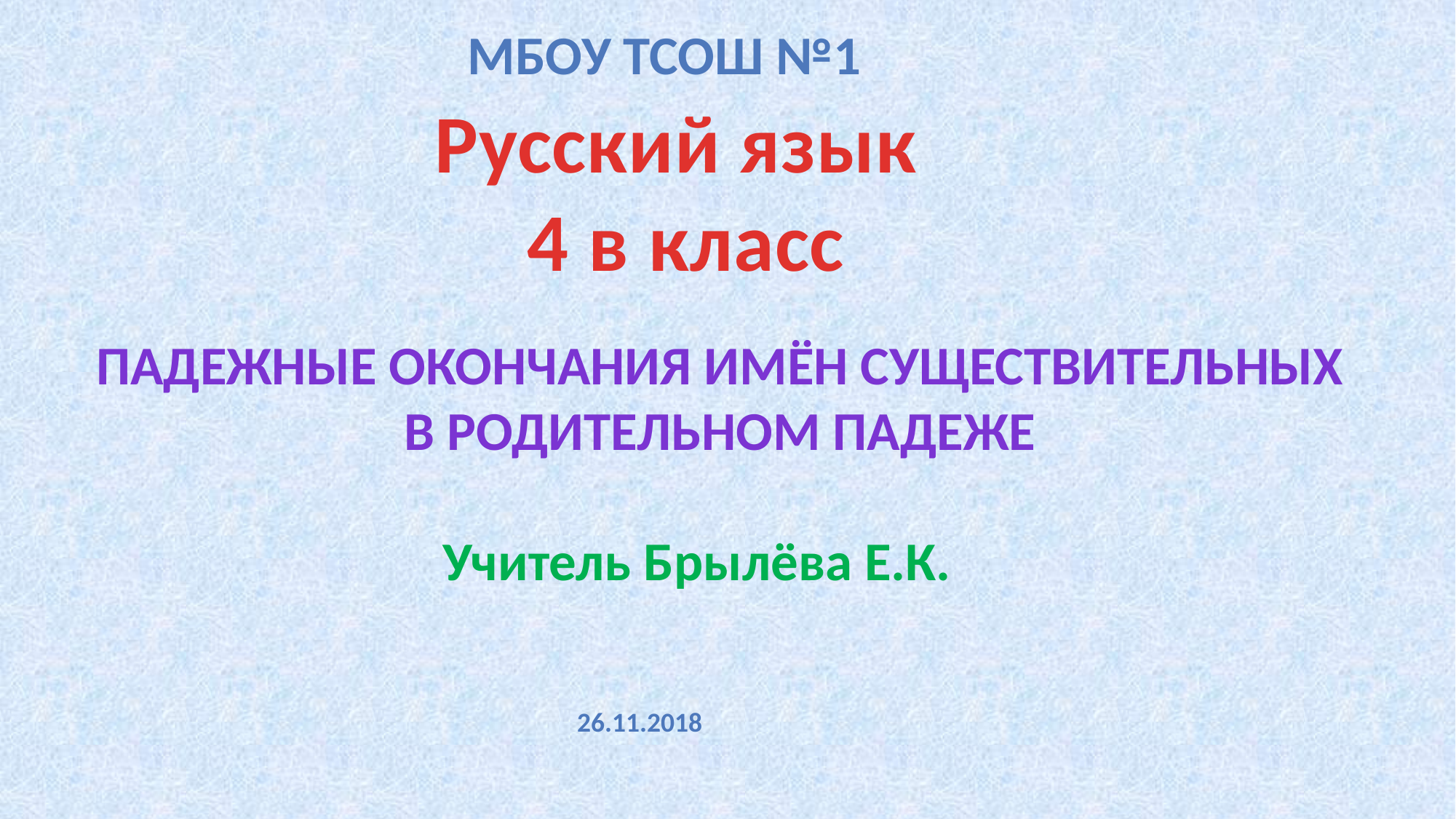

МБОУ ТСОШ №1
Русский язык
4 в класс
 Падежные окончания имён существительных
 в родительном падеже
Учитель Брылёва Е.К.
26.11.2018